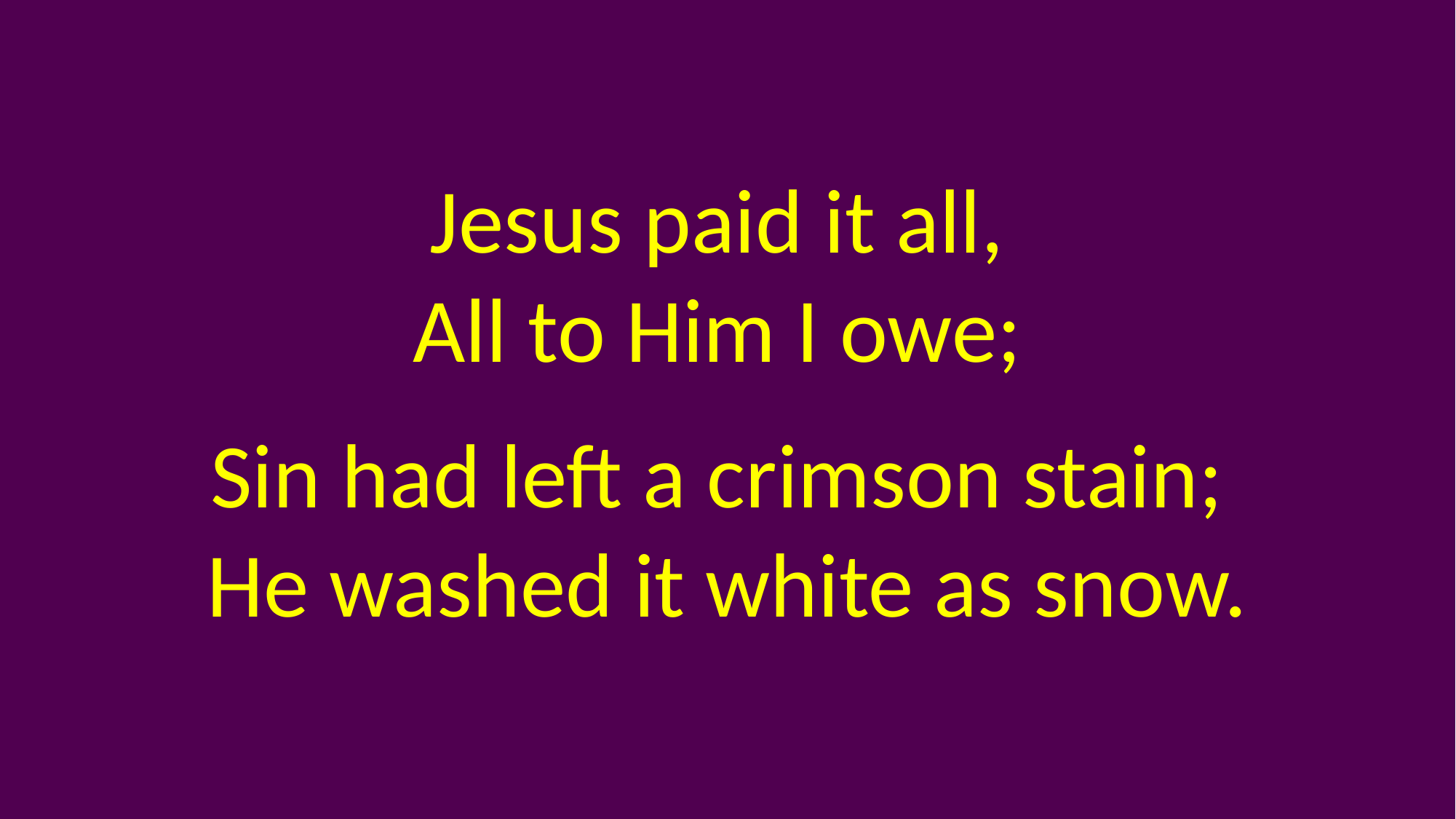

Jesus paid it all,
All to Him I owe;
Sin had left a crimson stain;
He washed it white as snow.